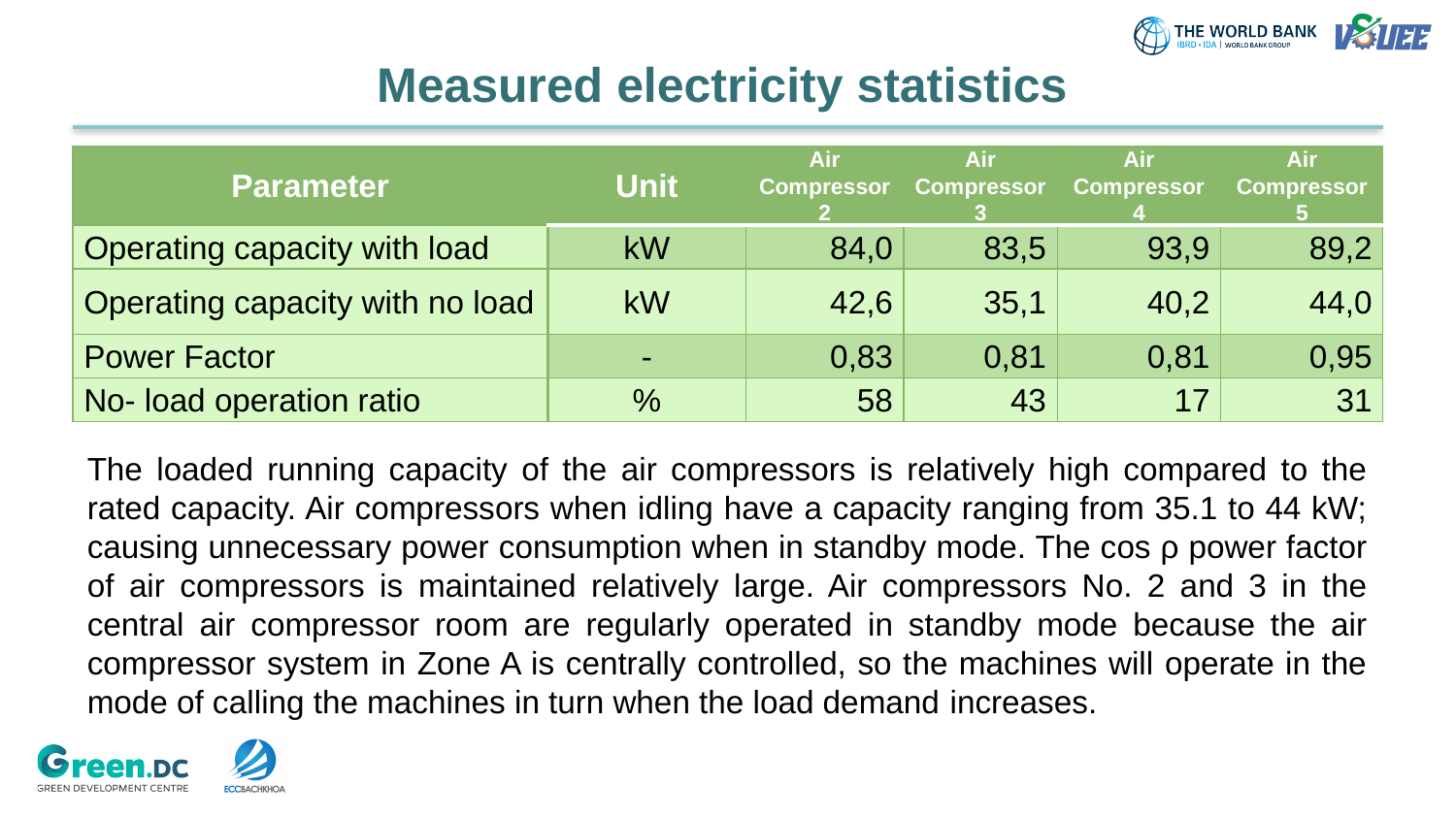

# Measured electricity statistics
| Parameter | Unit | Air Compressor 2 | Air Compressor 3 | Air Compressor 4 | Air Compressor 5 |
| --- | --- | --- | --- | --- | --- |
| Operating capacity with load | kW | 84,0 | 83,5 | 93,9 | 89,2 |
| Operating capacity with no load | kW | 42,6 | 35,1 | 40,2 | 44,0 |
| Power Factor | - | 0,83 | 0,81 | 0,81 | 0,95 |
| No- load operation ratio | % | 58 | 43 | 17 | 31 |
The loaded running capacity of the air compressors is relatively high compared to the rated capacity. Air compressors when idling have a capacity ranging from 35.1 to 44 kW; causing unnecessary power consumption when in standby mode. The cos ρ power factor of air compressors is maintained relatively large. Air compressors No. 2 and 3 in the central air compressor room are regularly operated in standby mode because the air compressor system in Zone A is centrally controlled, so the machines will operate in the mode of calling the machines in turn when the load demand increases.